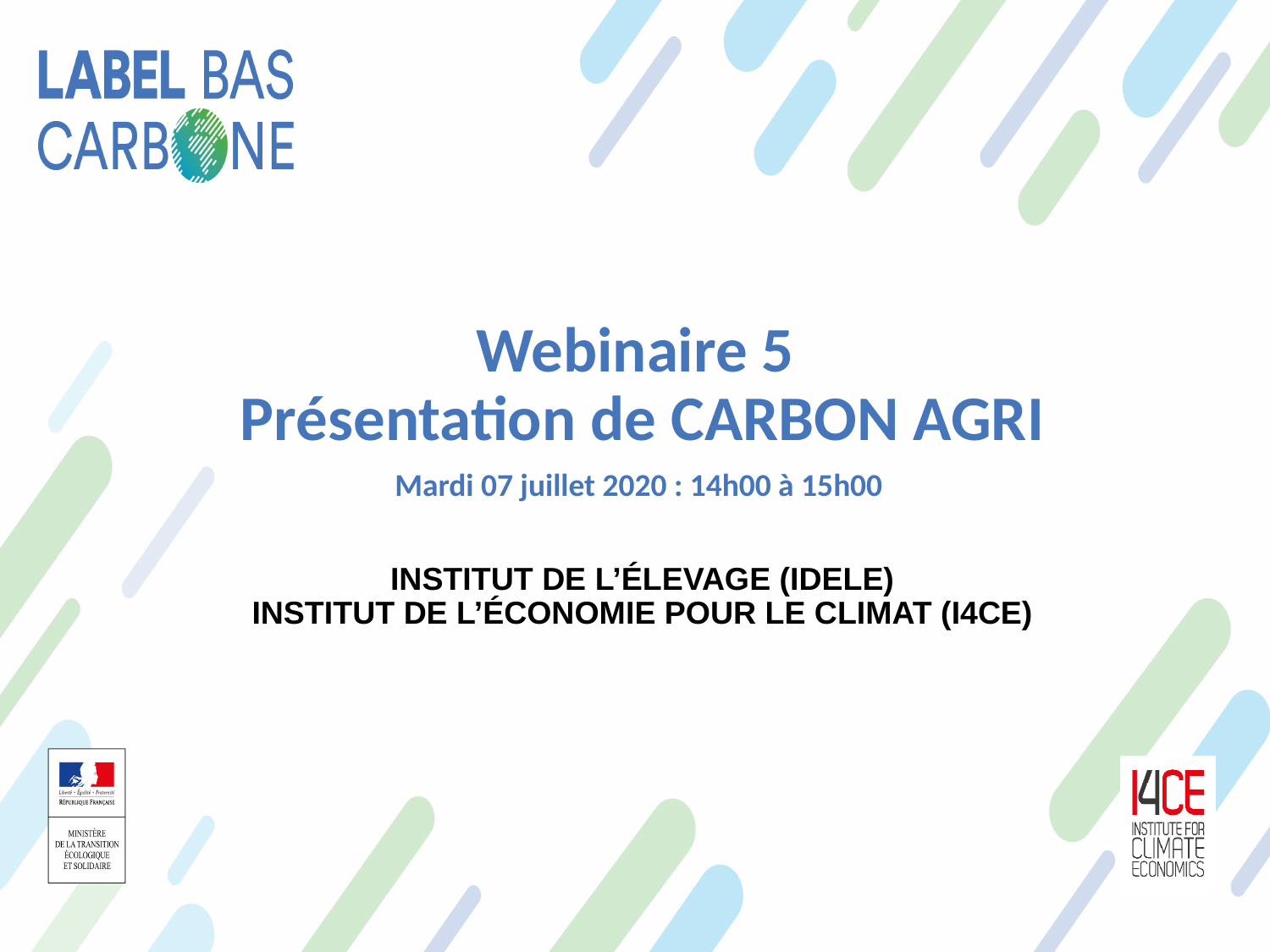

Webinaire 5
Présentation de CARBON AGRI

Mardi 07 juillet 2020 : 14h00 à 15h00

Institut de l’élevage (idele)
Institut de l’Économie pour le Climat (I4CE)